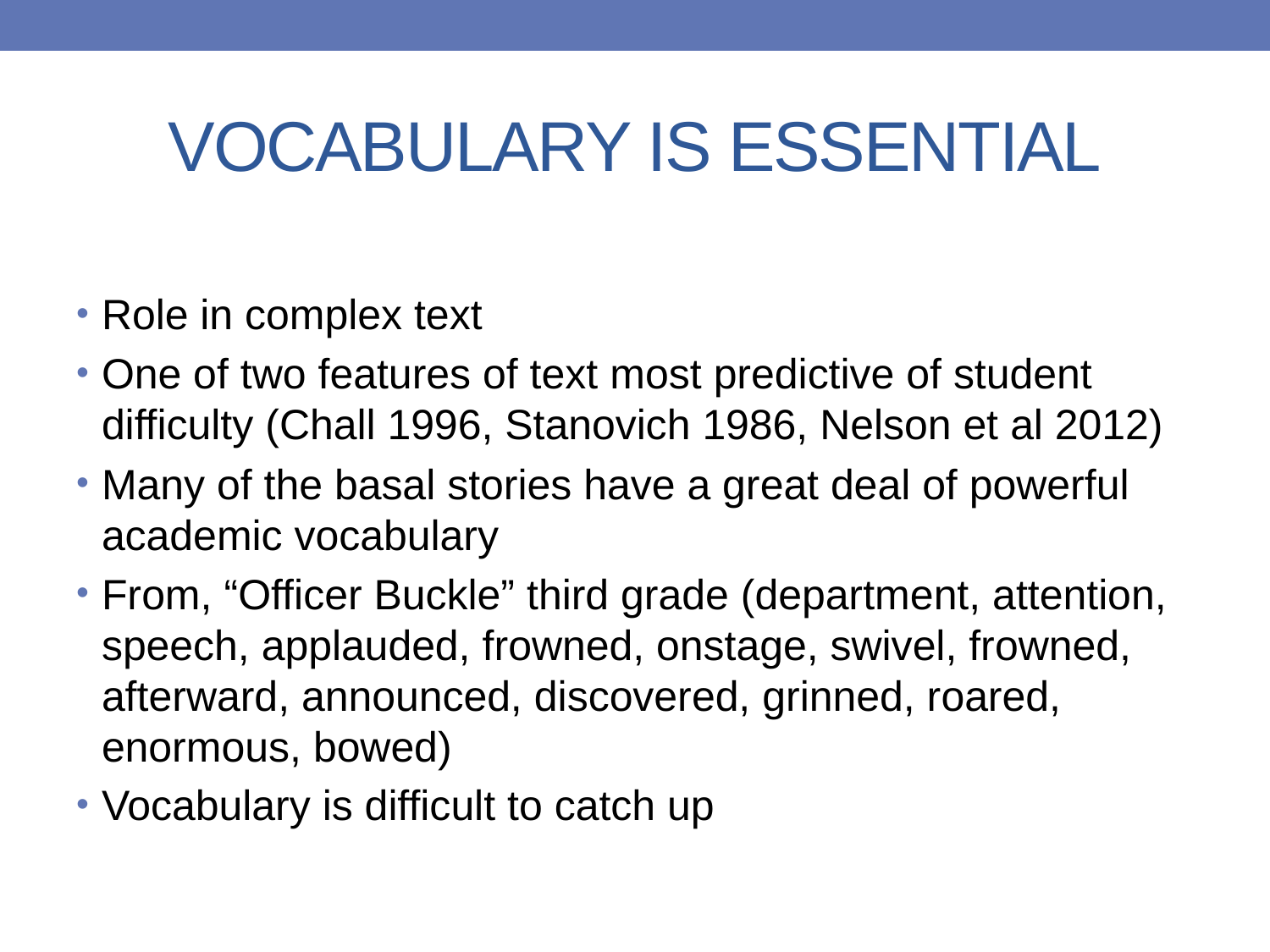

# VOCABULARY IS ESSENTIAL

Role in complex text
One of two features of text most predictive of student difficulty (Chall 1996, Stanovich 1986, Nelson et al 2012)
Many of the basal stories have a great deal of powerful academic vocabulary
From, “Officer Buckle” third grade (department, attention, speech, applauded, frowned, onstage, swivel, frowned, afterward, announced, discovered, grinned, roared, enormous, bowed)
Vocabulary is difficult to catch up